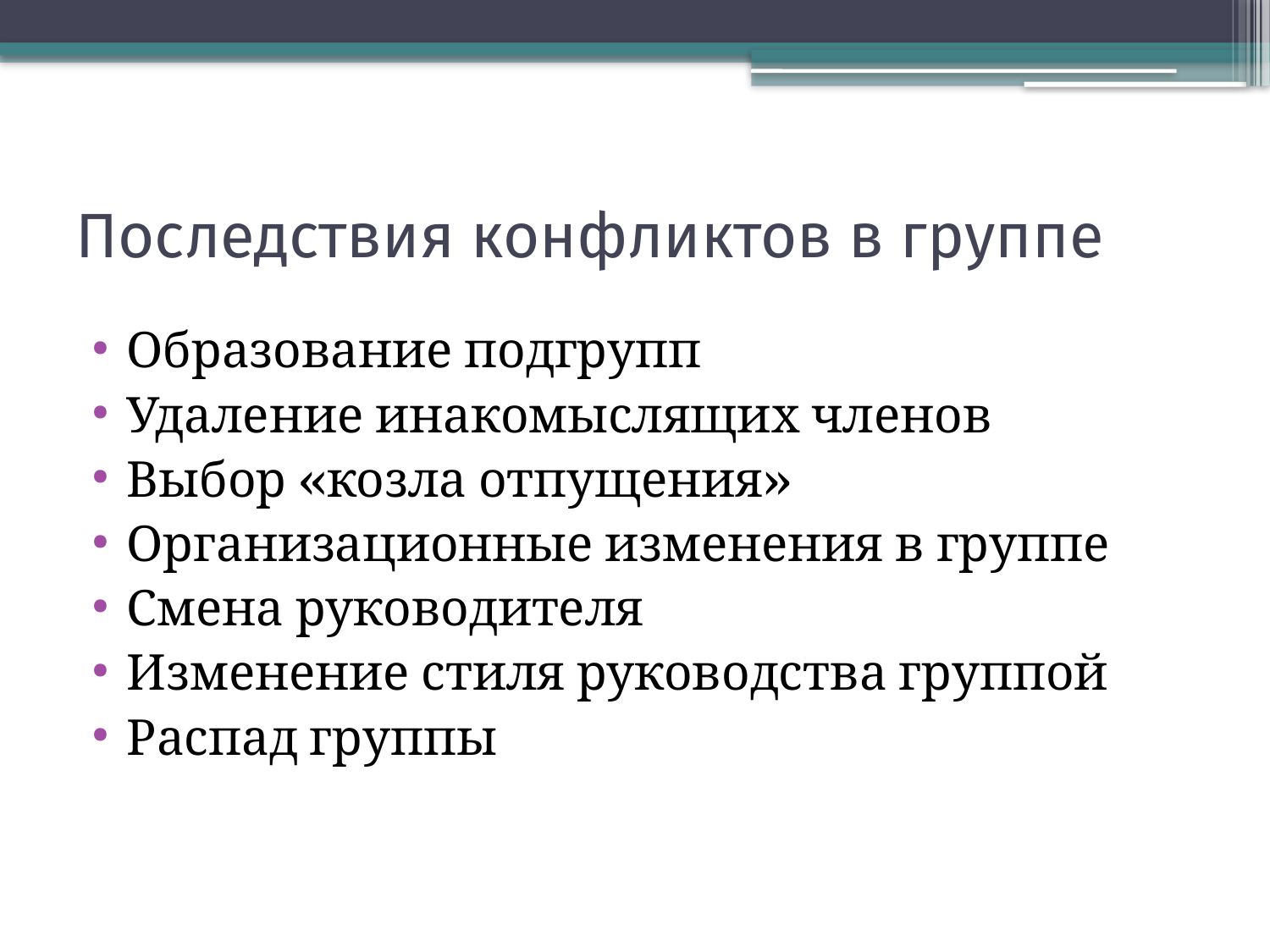

# Последствия конфликтов в группе
Образование подгрупп
Удаление инакомыслящих членов
Выбор «козла отпущения»
Организационные изменения в группе
Смена руководителя
Изменение стиля руководства группой
Распад группы